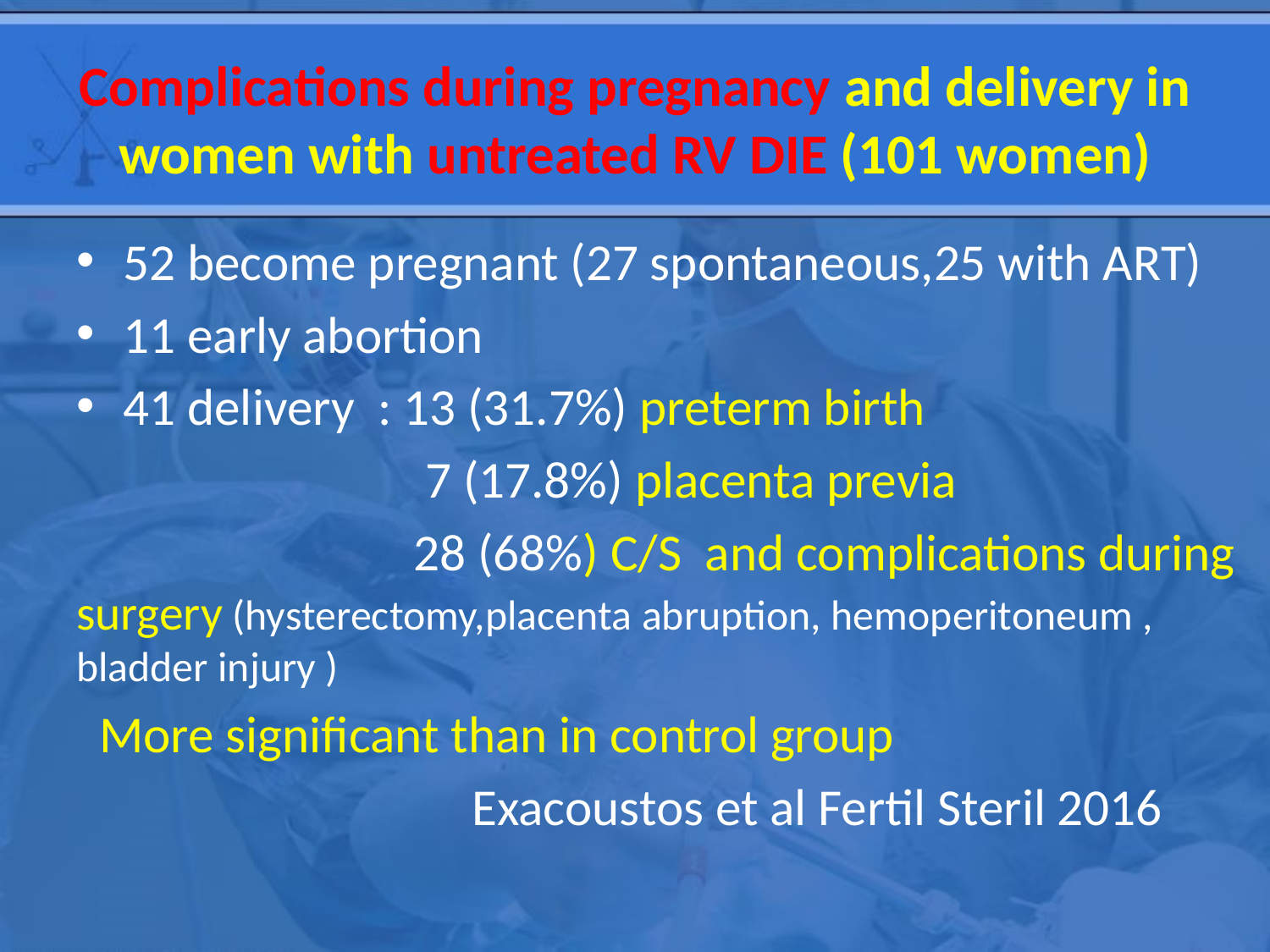

# Complications during pregnancy and delivery in women with untreated RV DIE (101 women)
52 become pregnant (27 spontaneous,25 with ART)
11 early abortion
41 delivery  : 13 (31.7%) preterm birth
                              7 (17.8%) placenta previa
                             28 (68%) C/S  and complications during surgery (hysterectomy,placenta abruption, hemoperitoneum , bladder injury )
  More significant than in control group
                                  Exacoustos et al Fertil Steril 2016